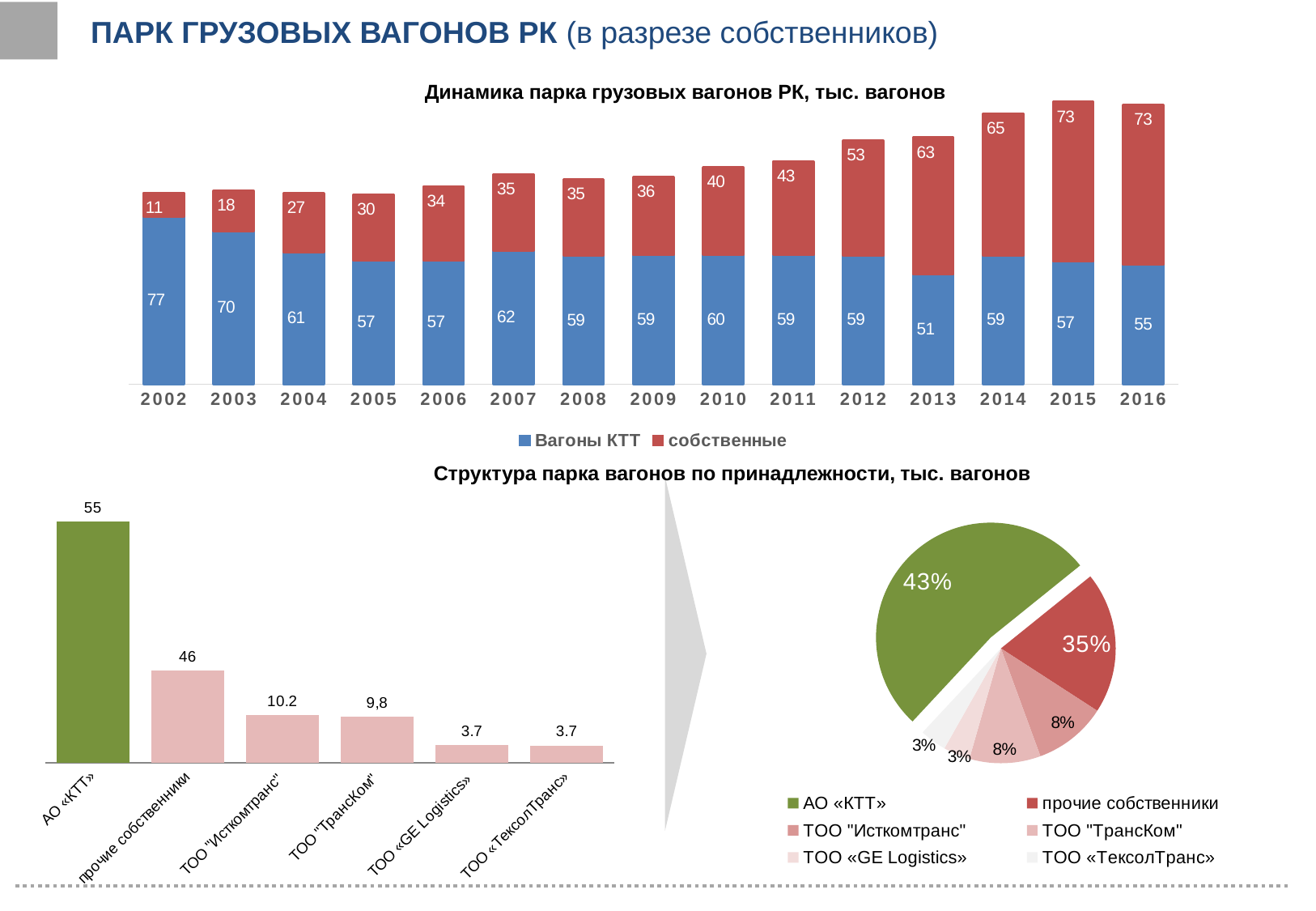

ПАРК ГРУЗОВЫХ ВАГОНОВ РК (в разрезе собственников)

### Chart

| Category | Вагоны КТТ | собственные |
|---|---|---|
| 2002 | 77.029 | 10.686 |
| 2003 | 70.366 | 18.36 |
| 2004 | 60.792 | 26.688 |
| 2005 | 56.843 | 30.078 |
| 2006 | 56.895 | 33.634 |
| 2007 | 61.523 | 34.702 |
| 2008 | 59.0 | 34.967 |
| 2009 | 59.381 | 35.553 |
| 2010 | 59.643 | 39.716 |
| 2011 | 59.441 | 42.635 |
| 2012 | 59.168 | 52.523 |
| 2013 | 50.537 | 62.502 |
| 2014 | 59.168 | 64.889 |
| 2015 | 56.511 | 72.919 |
| 2016 | 55.0 | 73.0 |
Динамика парка грузовых вагонов РК, тыс. вагонов
Структура парка вагонов по принадлежности,
тыс. вагонов

[unsupported chart]

[unsupported chart]